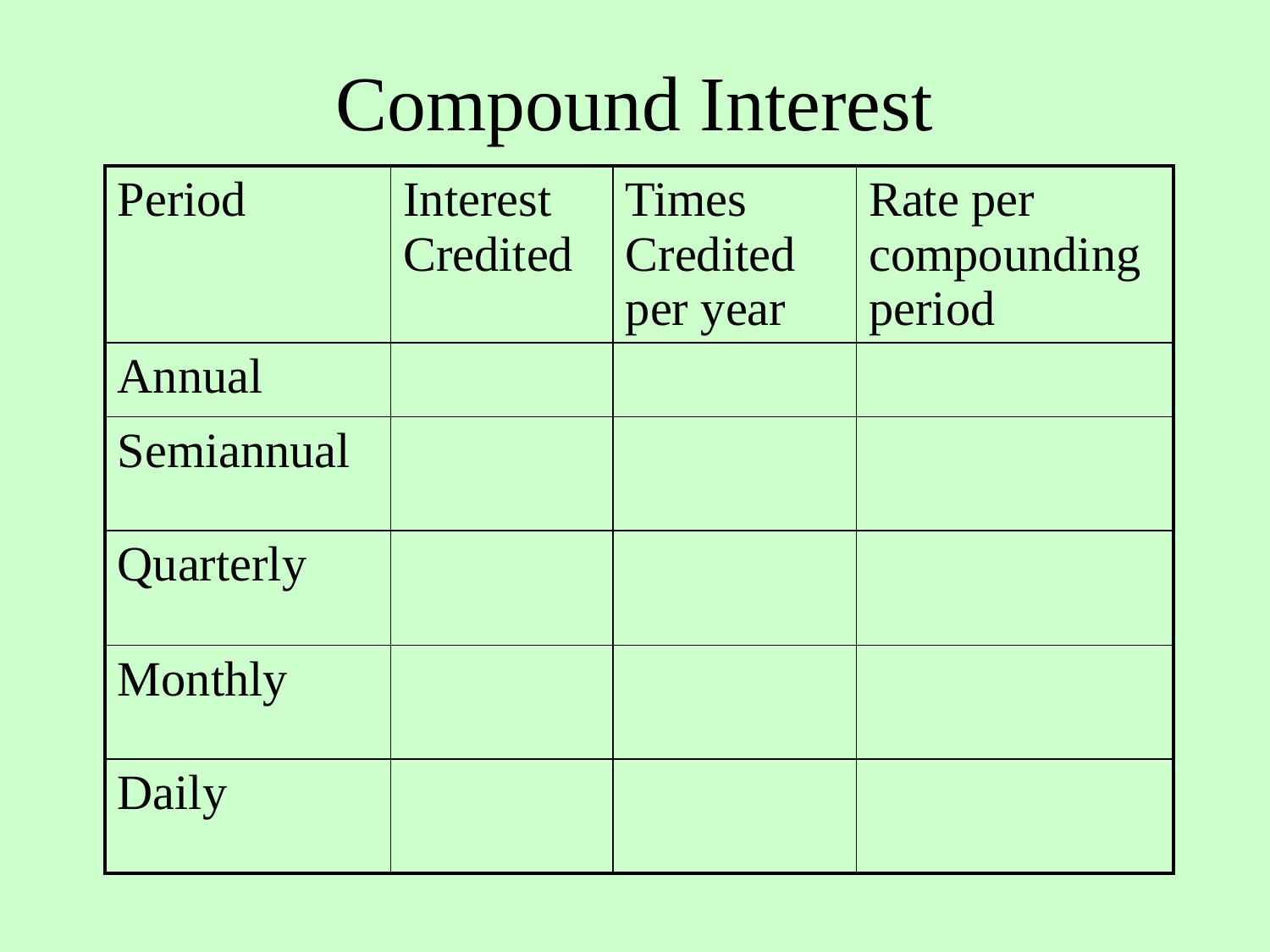

# Compound Interest
| Period | Interest Credited | Times Credited per year | Rate per compounding period |
| --- | --- | --- | --- |
| Annual |  |  |  |
| Semiannual |  |  |  |
| Quarterly |  |  |  |
| Monthly |  |  |  |
| Daily |  |  |  |